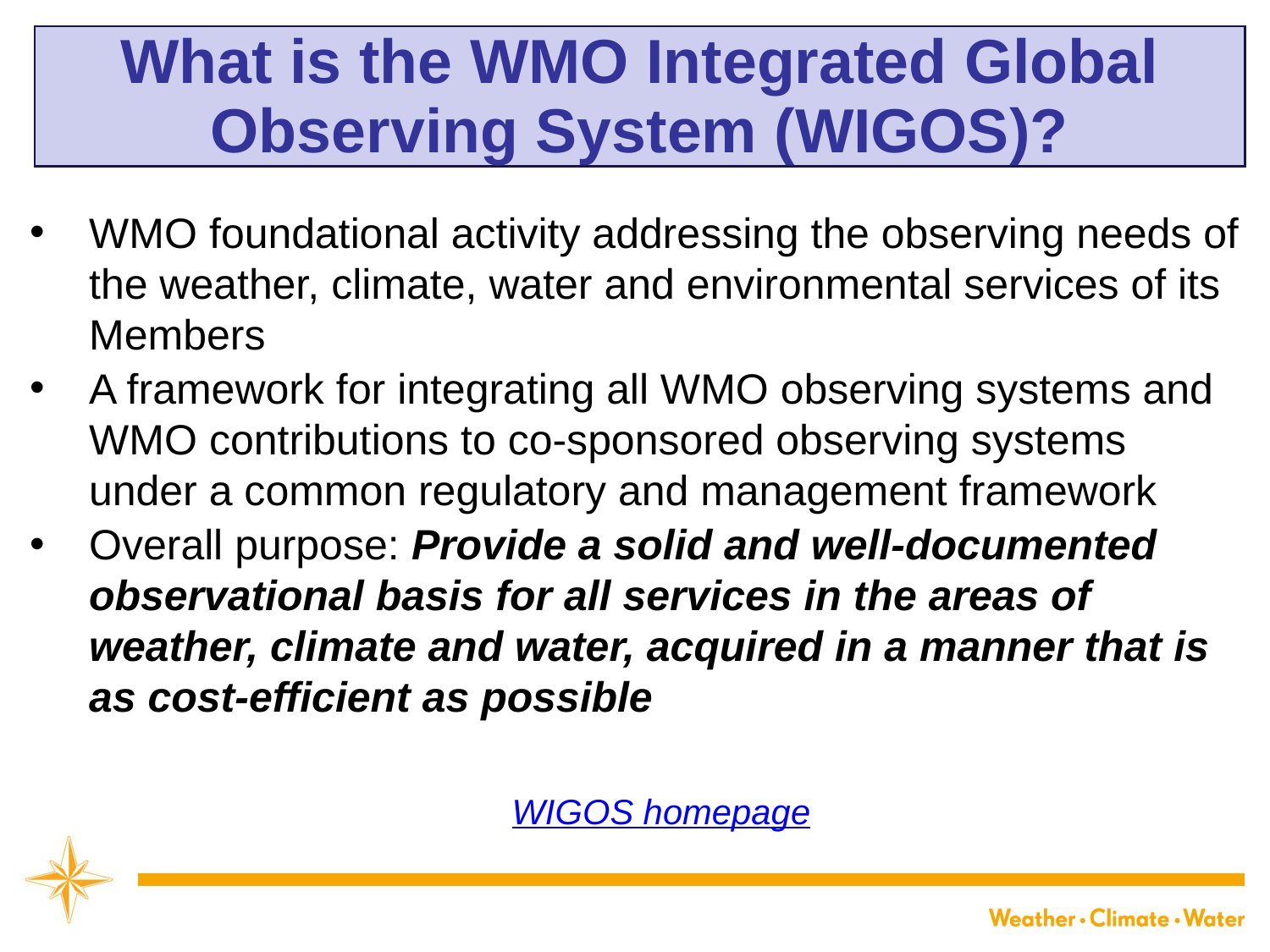

# What is the WMO Integrated Global Observing System (WIGOS)?
WMO foundational activity addressing the observing needs of the weather, climate, water and environmental services of its Members
A framework for integrating all WMO observing systems and WMO contributions to co-sponsored observing systems under a common regulatory and management framework
Overall purpose: Provide a solid and well-documented observational basis for all services in the areas of weather, climate and water, acquired in a manner that is as cost-efficient as possible

WIGOS homepage